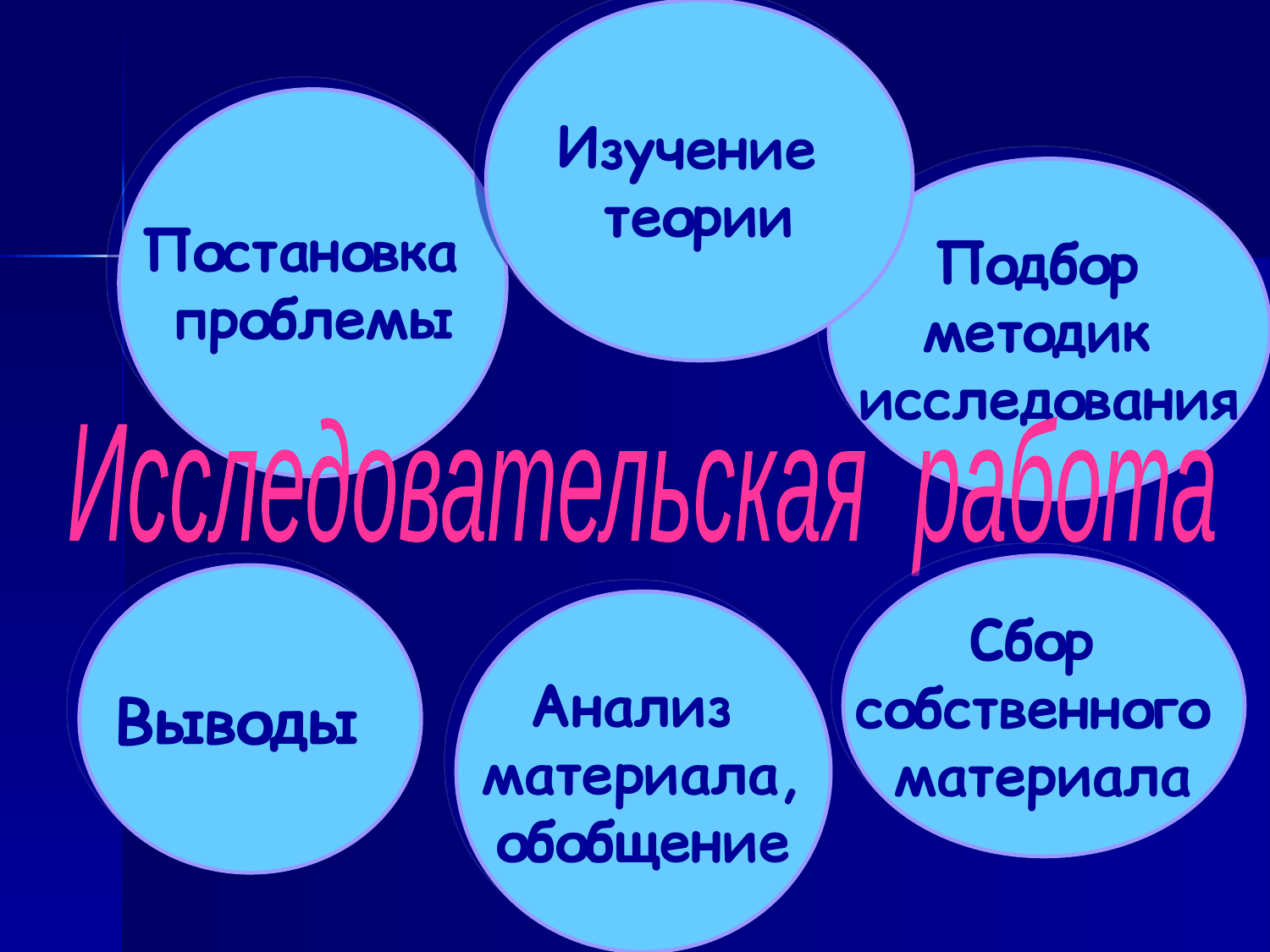

Изучение
теории
Постановка
проблемы
Подбор
методик
исследования
Исследовательская  работа
Сбор
собственного
материала
Выводы
Анализ
материала,
обобщение